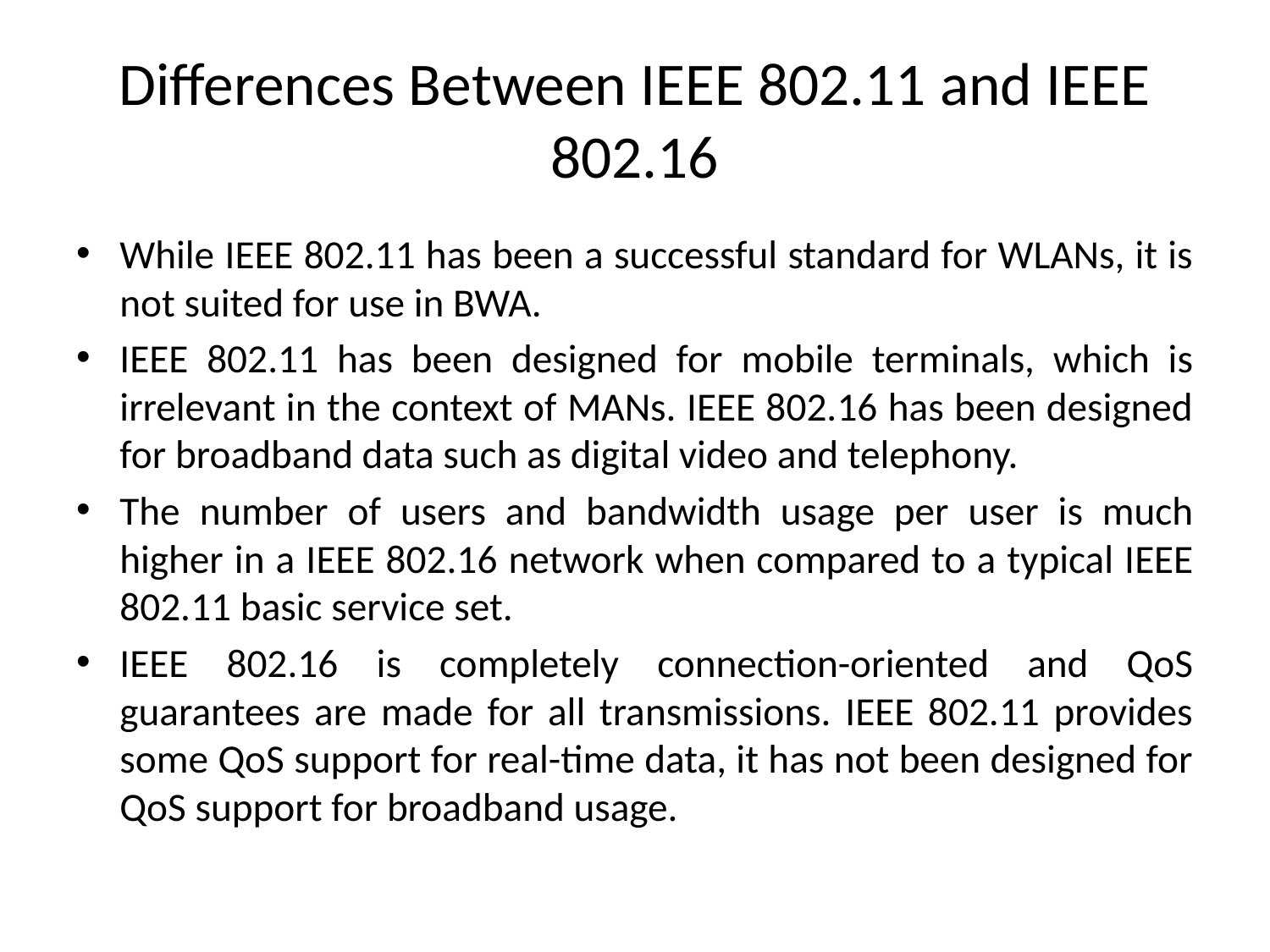

# Differences Between IEEE 802.11 and IEEE 802.16
While IEEE 802.11 has been a successful standard for WLANs, it is not suited for use in BWA.
IEEE 802.11 has been designed for mobile terminals, which is irrelevant in the context of MANs. IEEE 802.16 has been designed for broadband data such as digital video and telephony.
The number of users and bandwidth usage per user is much higher in a IEEE 802.16 network when compared to a typical IEEE 802.11 basic service set.
IEEE 802.16 is completely connection-oriented and QoS guarantees are made for all transmissions. IEEE 802.11 provides some QoS support for real-time data, it has not been designed for QoS support for broadband usage.